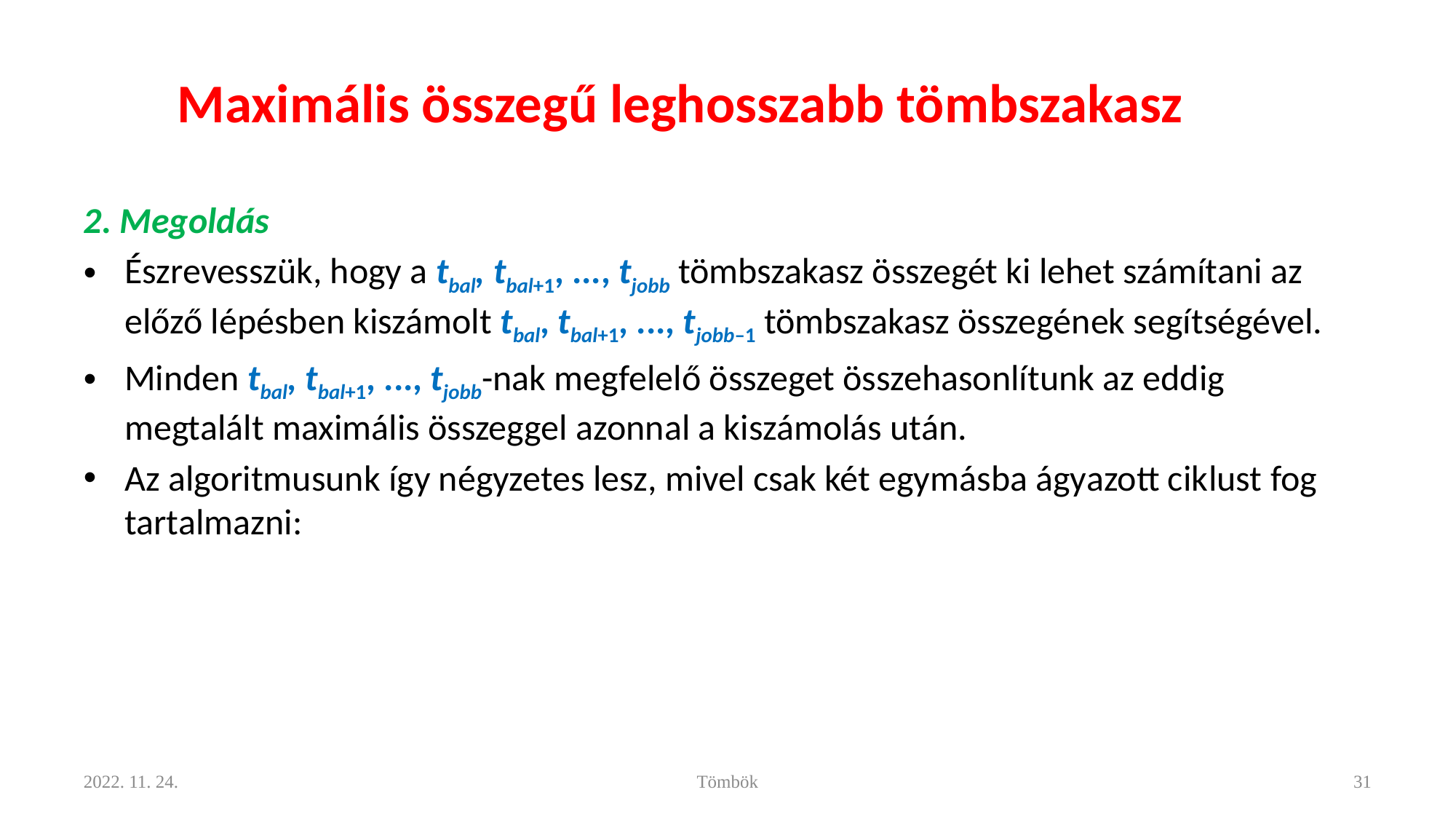

# Maximális összegű leghosszabb tömbszakasz
2. Megoldás
Észrevesszük, hogy a tbal, tbal+1, ..., tjobb tömbszakasz összegét ki lehet számítani az előző lépésben kiszámolt tbal, tbal+1, ..., tjobb–1 tömbszakasz összegének segítségével.
Minden tbal, tbal+1, ..., tjobb-nak meg­fe­le­lő összeget összehasonlítunk az eddig megtalált maximális összeggel azonnal a kiszámolás után.
Az algoritmusunk így négyzetes lesz, mivel csak két egymásba ágyazott cik­lust fog tartalmazni:
2022. 11. 24.
Tömbök
31